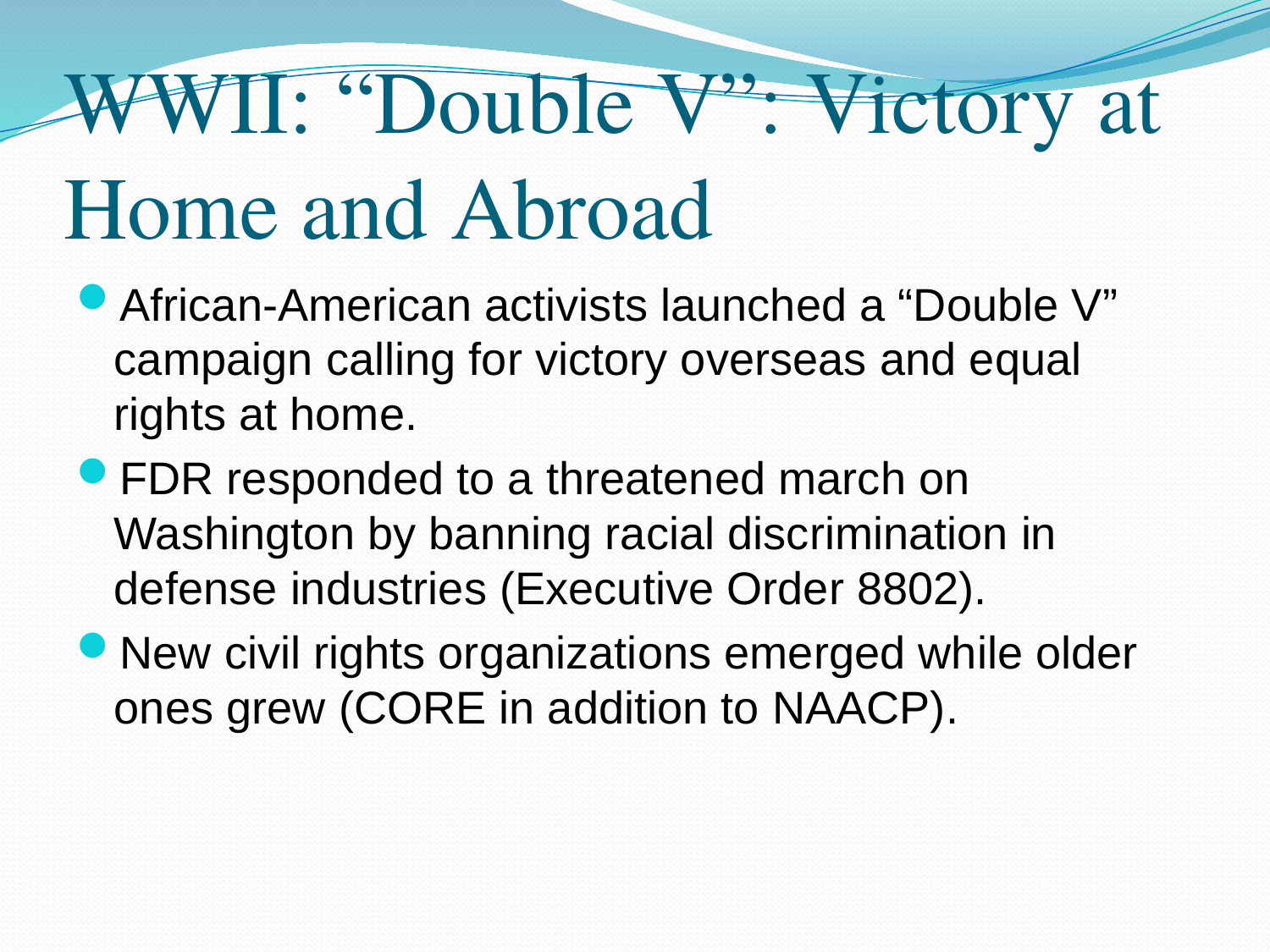

# WWII: “Double V”: Victory at Home and Abroad
African-American activists launched a “Double V” campaign calling for victory overseas and equal rights at home.
FDR responded to a threatened march on Washington by banning racial discrimination in defense industries (Executive Order 8802).
New civil rights organizations emerged while older ones grew (CORE in addition to NAACP).